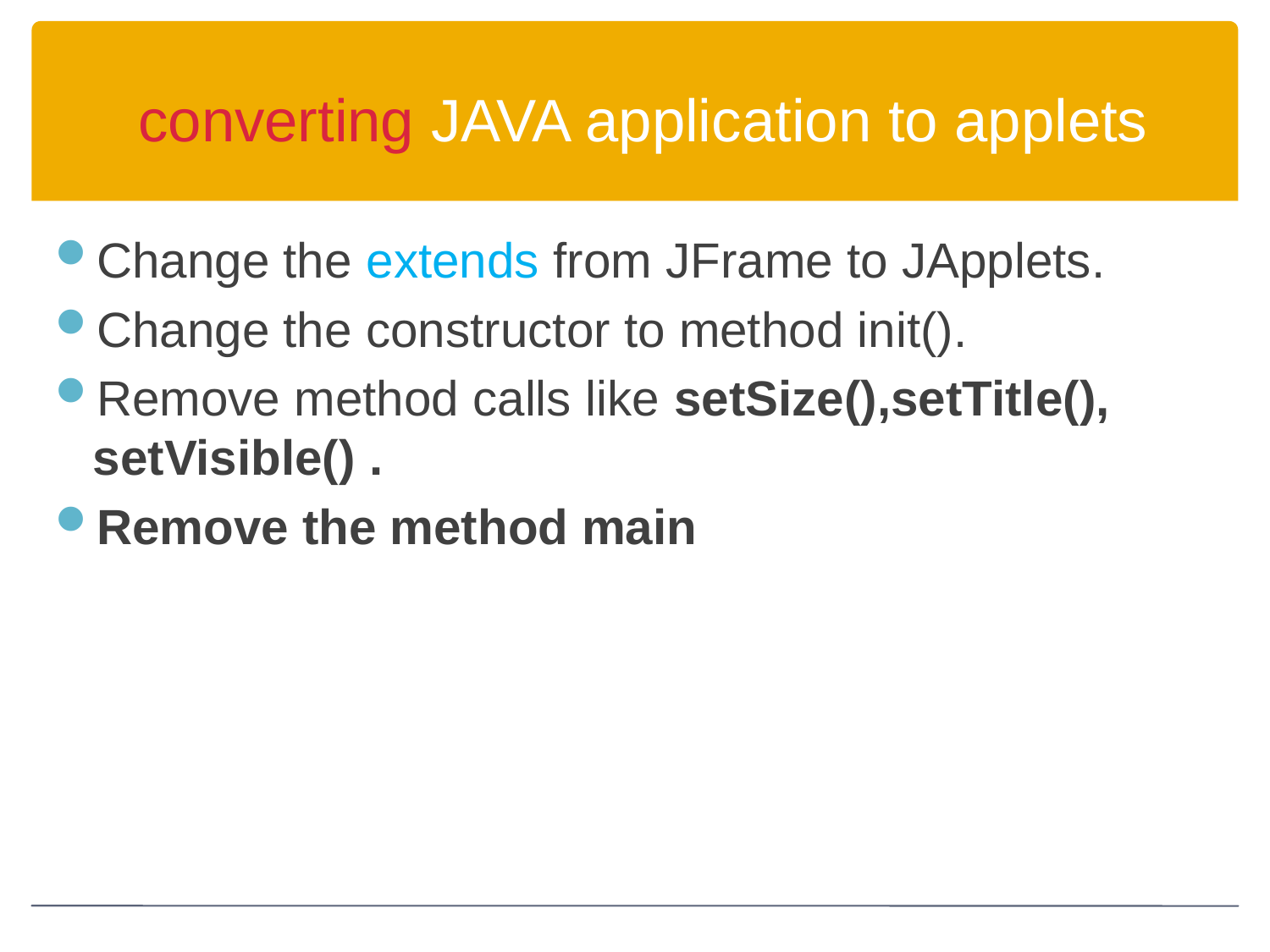

# converting JAVA application to applets
Change the extends from JFrame to JApplets.
Change the constructor to method init().
Remove method calls like setSize(),setTitle(), setVisible() .
Remove the method main